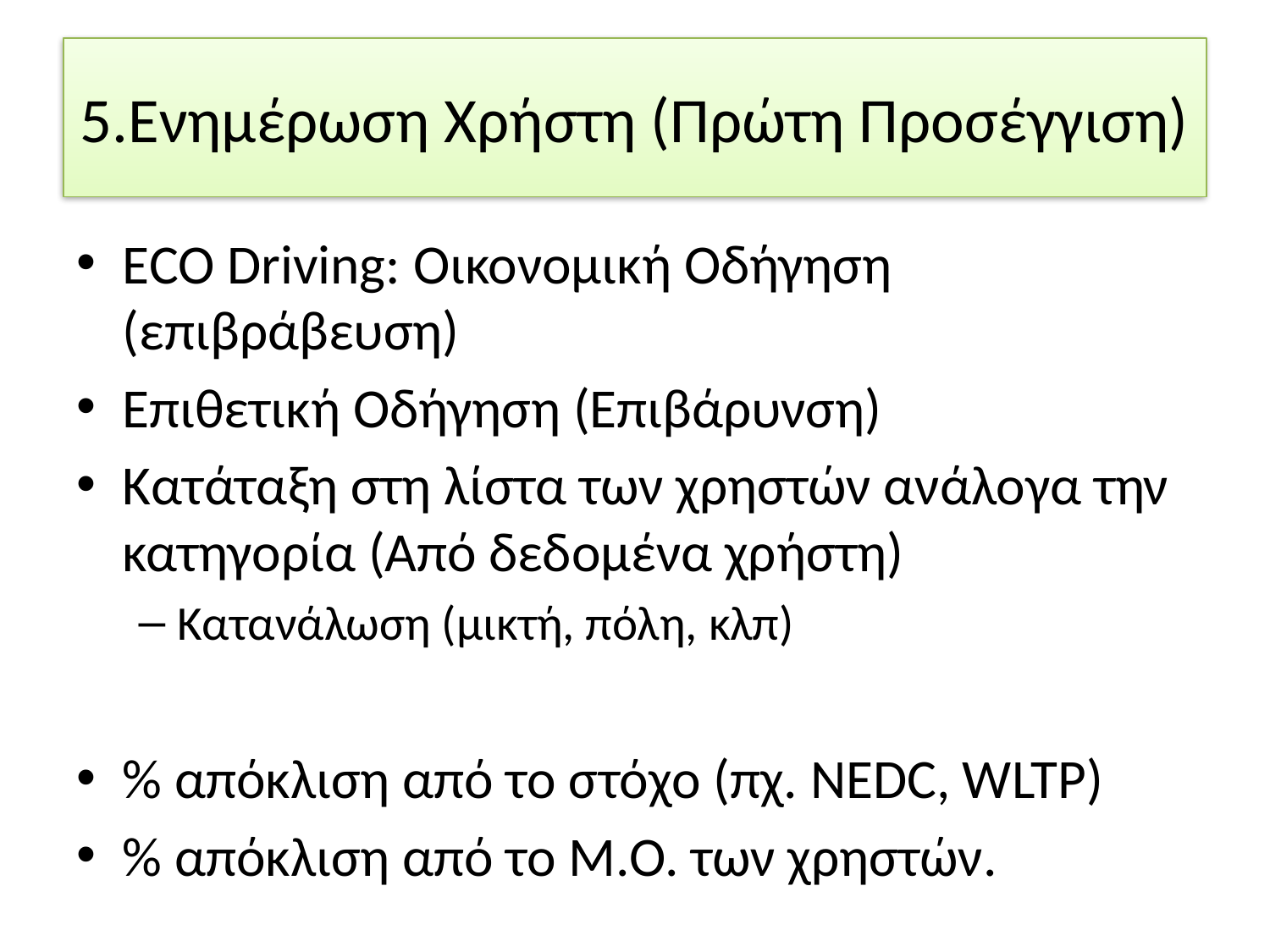

# 5.Ενημέρωση Χρήστη (Πρώτη Προσέγγιση)
ECO Driving: Οικονομική Οδήγηση (επιβράβευση)
Επιθετική Οδήγηση (Επιβάρυνση)
Κατάταξη στη λίστα των χρηστών ανάλογα την κατηγορία (Από δεδομένα χρήστη)
Κατανάλωση (μικτή, πόλη, κλπ)

% απόκλιση από το στόχο (πχ. NEDC, WLTP)
% απόκλιση από το Μ.Ο. των χρηστών.